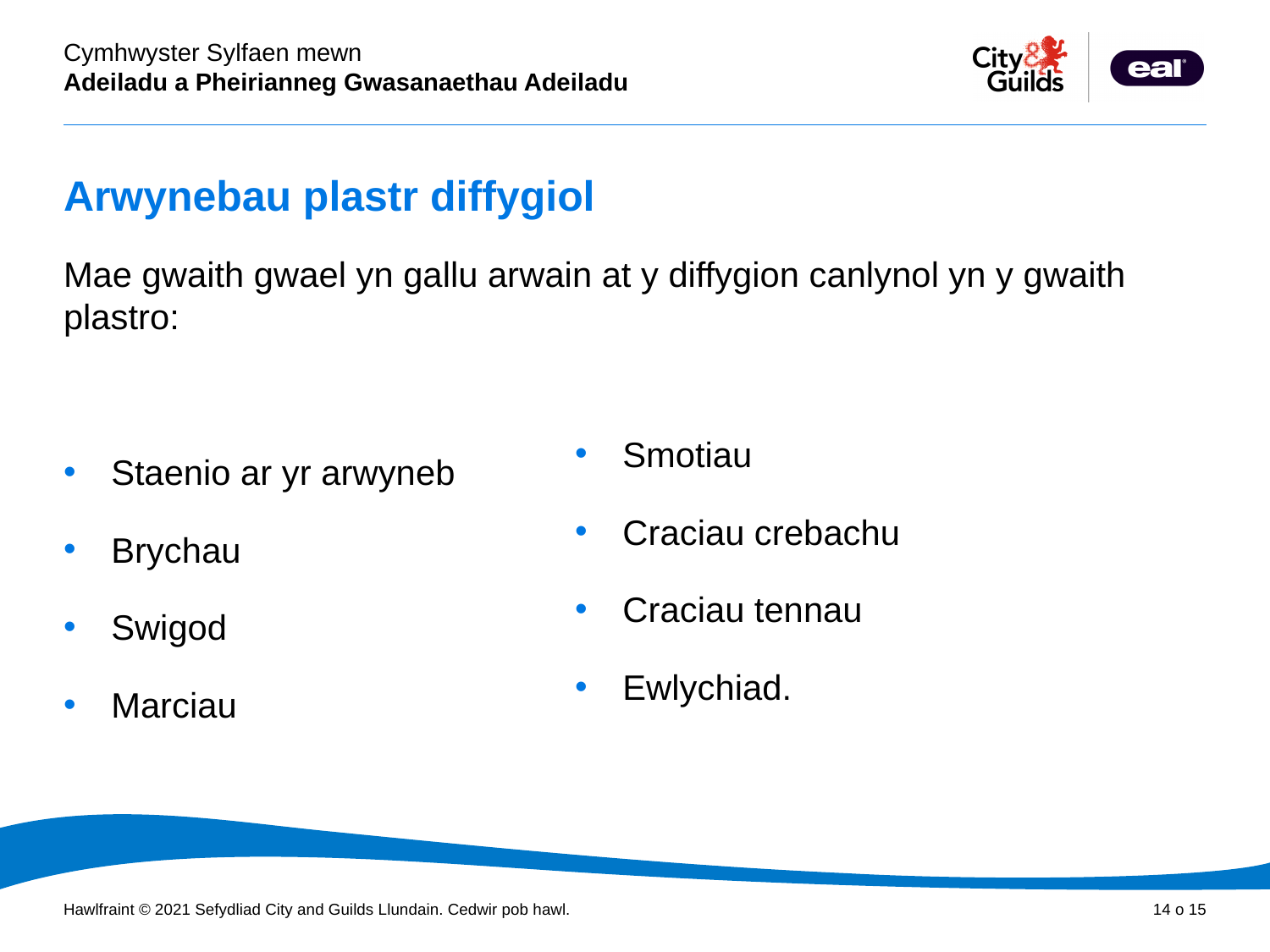

# Arwynebau plastr diffygiol
Mae gwaith gwael yn gallu arwain at y diffygion canlynol yn y gwaith plastro:

Staenio ar yr arwyneb
Brychau
Swigod
Marciau

Smotiau
Craciau crebachu
Craciau tennau
Ewlychiad.